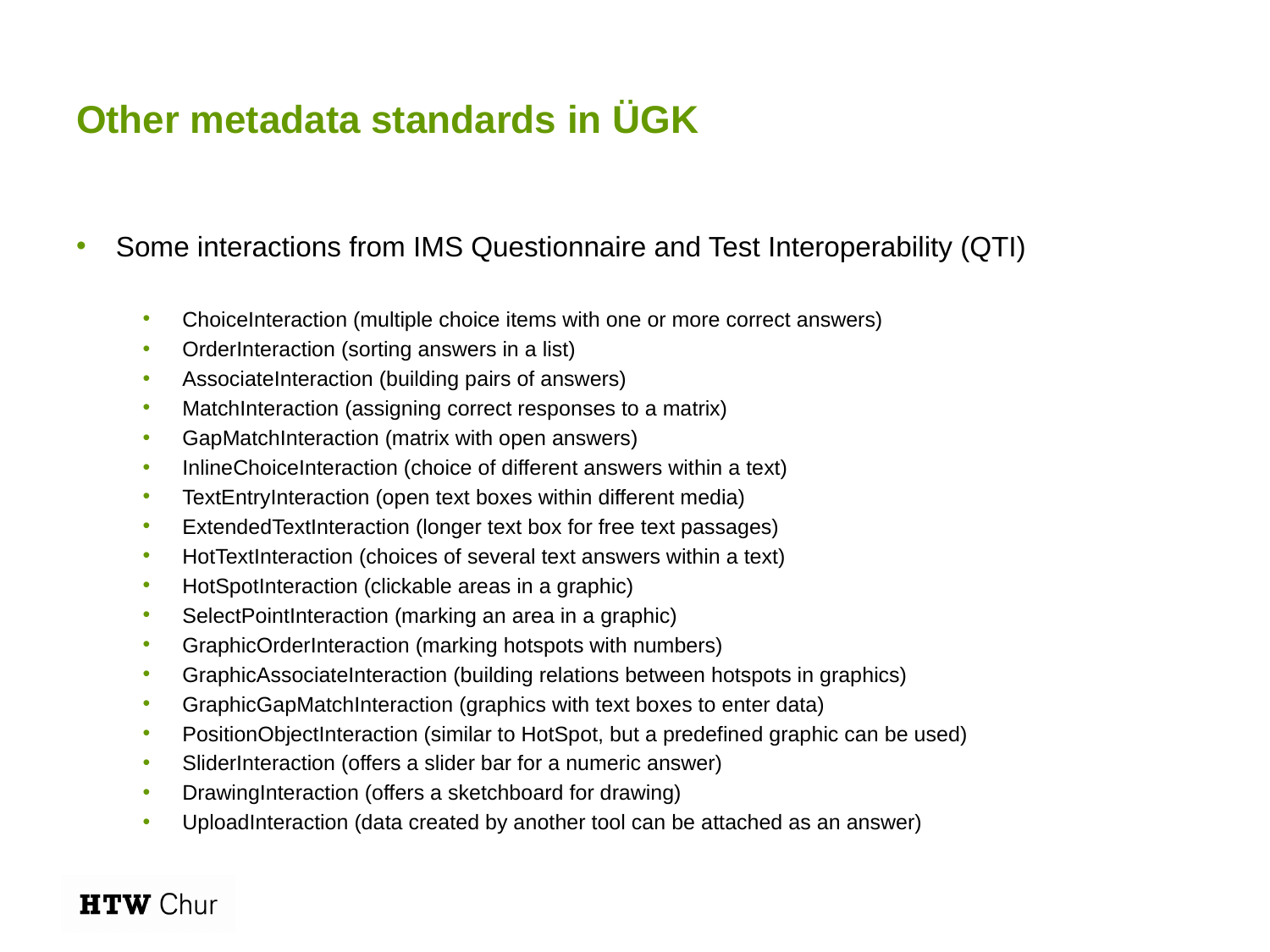

# Other metadata standards in ÜGK
Some interactions from IMS Questionnaire and Test Interoperability (QTI)

ChoiceInteraction (multiple choice items with one or more correct answers)
OrderInteraction (sorting answers in a list)
AssociateInteraction (building pairs of answers)
MatchInteraction (assigning correct responses to a matrix)
GapMatchInteraction (matrix with open answers)
InlineChoiceInteraction (choice of different answers within a text)
TextEntryInteraction (open text boxes within different media)
ExtendedTextInteraction (longer text box for free text passages)
HotTextInteraction (choices of several text answers within a text)
HotSpotInteraction (clickable areas in a graphic)
SelectPointInteraction (marking an area in a graphic)
GraphicOrderInteraction (marking hotspots with numbers)
GraphicAssociateInteraction (building relations between hotspots in graphics)
GraphicGapMatchInteraction (graphics with text boxes to enter data)
PositionObjectInteraction (similar to HotSpot, but a predefined graphic can be used)
SliderInteraction (offers a slider bar for a numeric answer)
DrawingInteraction (offers a sketchboard for drawing)
UploadInteraction (data created by another tool can be attached as an answer)